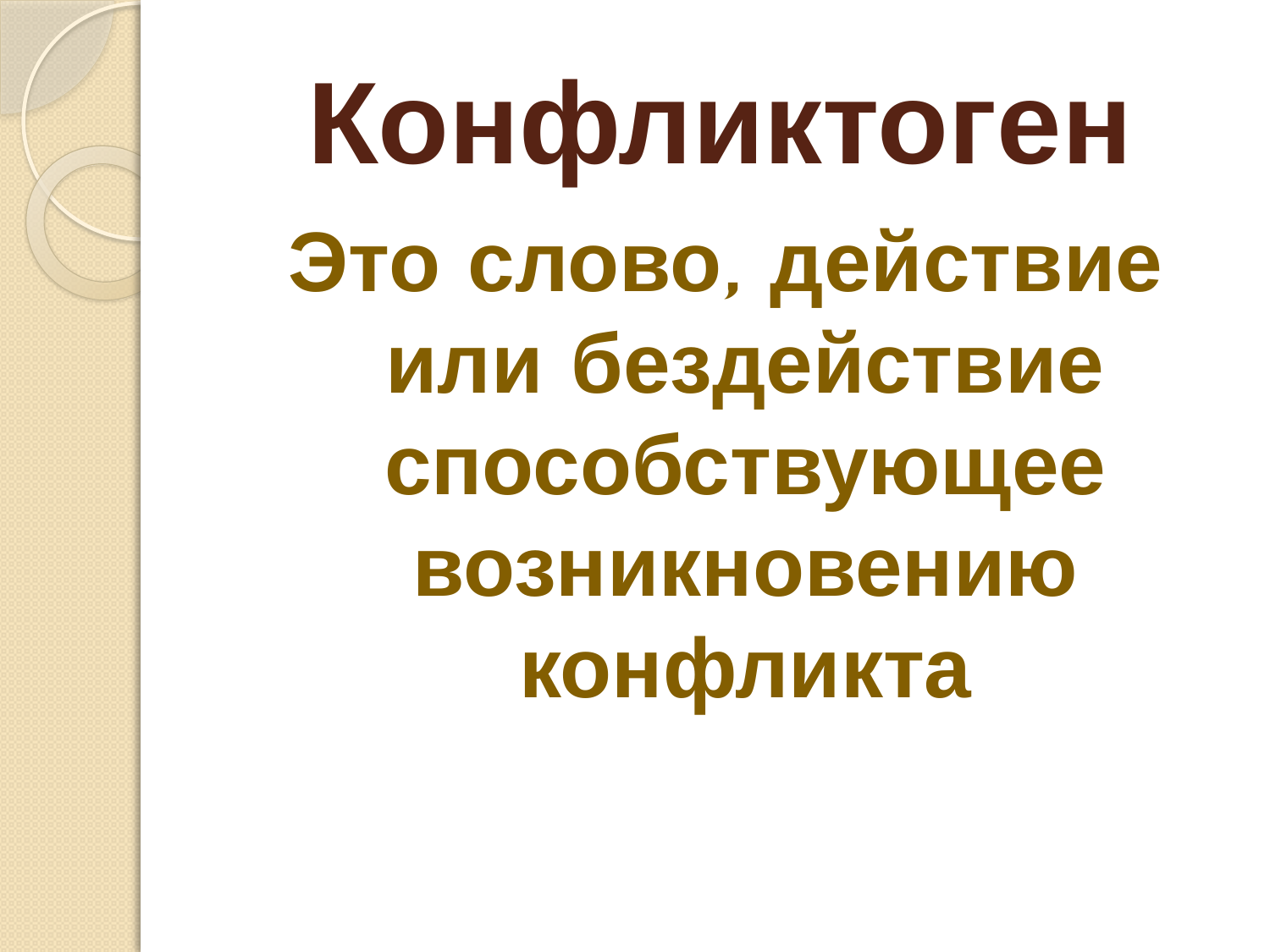

# Конфликтоген
Это слово, действие или бездействие способствующее возникновению конфликта